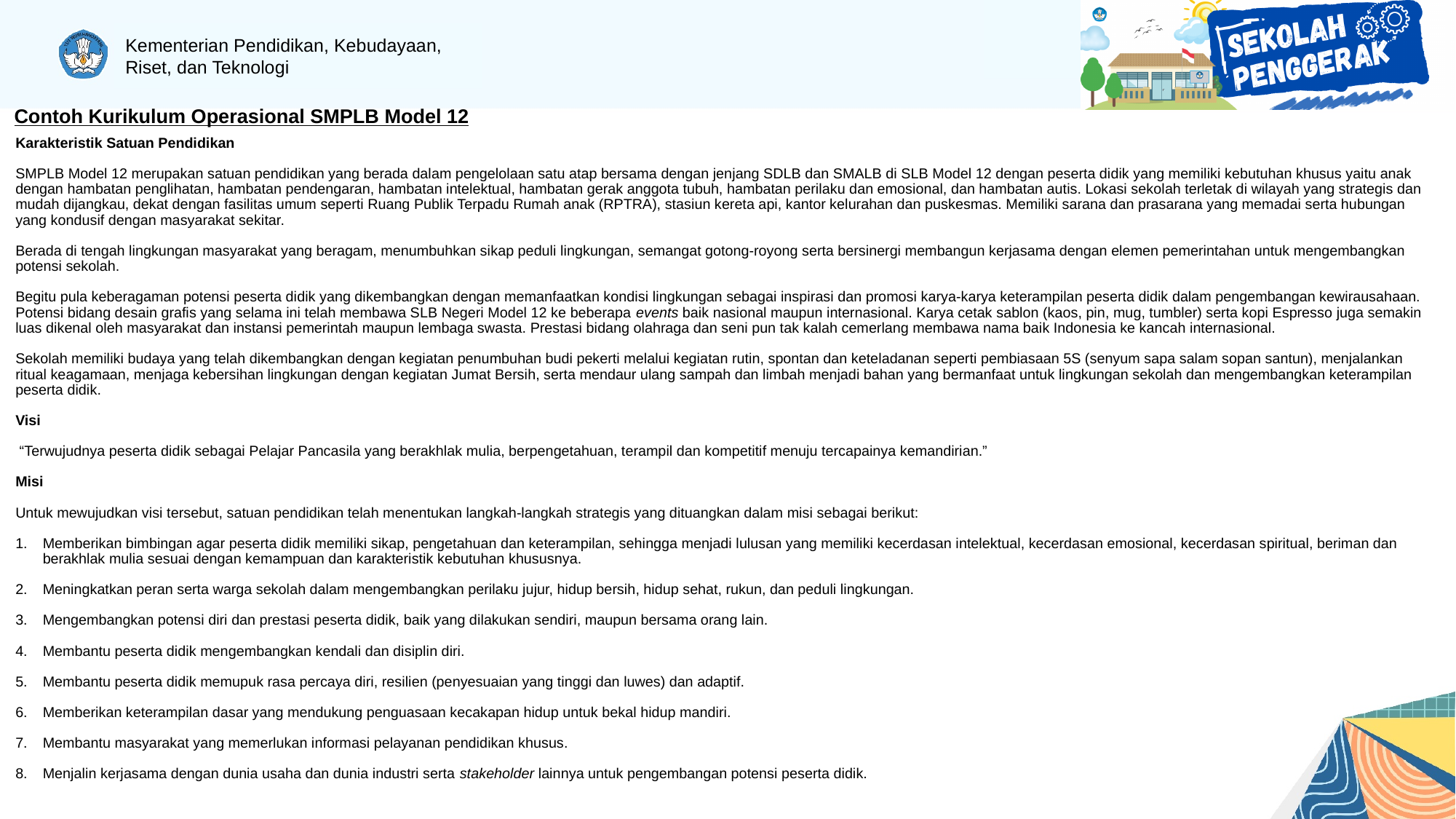

# Contoh Kurikulum Operasional SMPLB Model 12
Karakteristik Satuan Pendidikan
SMPLB Model 12 merupakan satuan pendidikan yang berada dalam pengelolaan satu atap bersama dengan jenjang SDLB dan SMALB di SLB Model 12 dengan peserta didik yang memiliki kebutuhan khusus yaitu anak dengan hambatan penglihatan, hambatan pendengaran, hambatan intelektual, hambatan gerak anggota tubuh, hambatan perilaku dan emosional, dan hambatan autis. Lokasi sekolah terletak di wilayah yang strategis dan mudah dijangkau, dekat dengan fasilitas umum seperti Ruang Publik Terpadu Rumah anak (RPTRA), stasiun kereta api, kantor kelurahan dan puskesmas. Memiliki sarana dan prasarana yang memadai serta hubungan yang kondusif dengan masyarakat sekitar.
Berada di tengah lingkungan masyarakat yang beragam, menumbuhkan sikap peduli lingkungan, semangat gotong-royong serta bersinergi membangun kerjasama dengan elemen pemerintahan untuk mengembangkan potensi sekolah.
Begitu pula keberagaman potensi peserta didik yang dikembangkan dengan memanfaatkan kondisi lingkungan sebagai inspirasi dan promosi karya-karya keterampilan peserta didik dalam pengembangan kewirausahaan. Potensi bidang desain grafis yang selama ini telah membawa SLB Negeri Model 12 ke beberapa events baik nasional maupun internasional. Karya cetak sablon (kaos, pin, mug, tumbler) serta kopi Espresso juga semakin luas dikenal oleh masyarakat dan instansi pemerintah maupun lembaga swasta. Prestasi bidang olahraga dan seni pun tak kalah cemerlang membawa nama baik Indonesia ke kancah internasional.
Sekolah memiliki budaya yang telah dikembangkan dengan kegiatan penumbuhan budi pekerti melalui kegiatan rutin, spontan dan keteladanan seperti pembiasaan 5S (senyum sapa salam sopan santun), menjalankan ritual keagamaan, menjaga kebersihan lingkungan dengan kegiatan Jumat Bersih, serta mendaur ulang sampah dan limbah menjadi bahan yang bermanfaat untuk lingkungan sekolah dan mengembangkan keterampilan peserta didik.
Visi
 “Terwujudnya peserta didik sebagai Pelajar Pancasila yang berakhlak mulia, berpengetahuan, terampil dan kompetitif menuju tercapainya kemandirian.”
Misi
Untuk mewujudkan visi tersebut, satuan pendidikan telah menentukan langkah-langkah strategis yang dituangkan dalam misi sebagai berikut:
Memberikan bimbingan agar peserta didik memiliki sikap, pengetahuan dan keterampilan, sehingga menjadi lulusan yang memiliki kecerdasan intelektual, kecerdasan emosional, kecerdasan spiritual, beriman dan berakhlak mulia sesuai dengan kemampuan dan karakteristik kebutuhan khususnya.
Meningkatkan peran serta warga sekolah dalam mengembangkan perilaku jujur, hidup bersih, hidup sehat, rukun, dan peduli lingkungan.
Mengembangkan potensi diri dan prestasi peserta didik, baik yang dilakukan sendiri, maupun bersama orang lain.
Membantu peserta didik mengembangkan kendali dan disiplin diri.
Membantu peserta didik memupuk rasa percaya diri, resilien (penyesuaian yang tinggi dan luwes) dan adaptif.
Memberikan keterampilan dasar yang mendukung penguasaan kecakapan hidup untuk bekal hidup mandiri.
Membantu masyarakat yang memerlukan informasi pelayanan pendidikan khusus.
Menjalin kerjasama dengan dunia usaha dan dunia industri serta stakeholder lainnya untuk pengembangan potensi peserta didik.